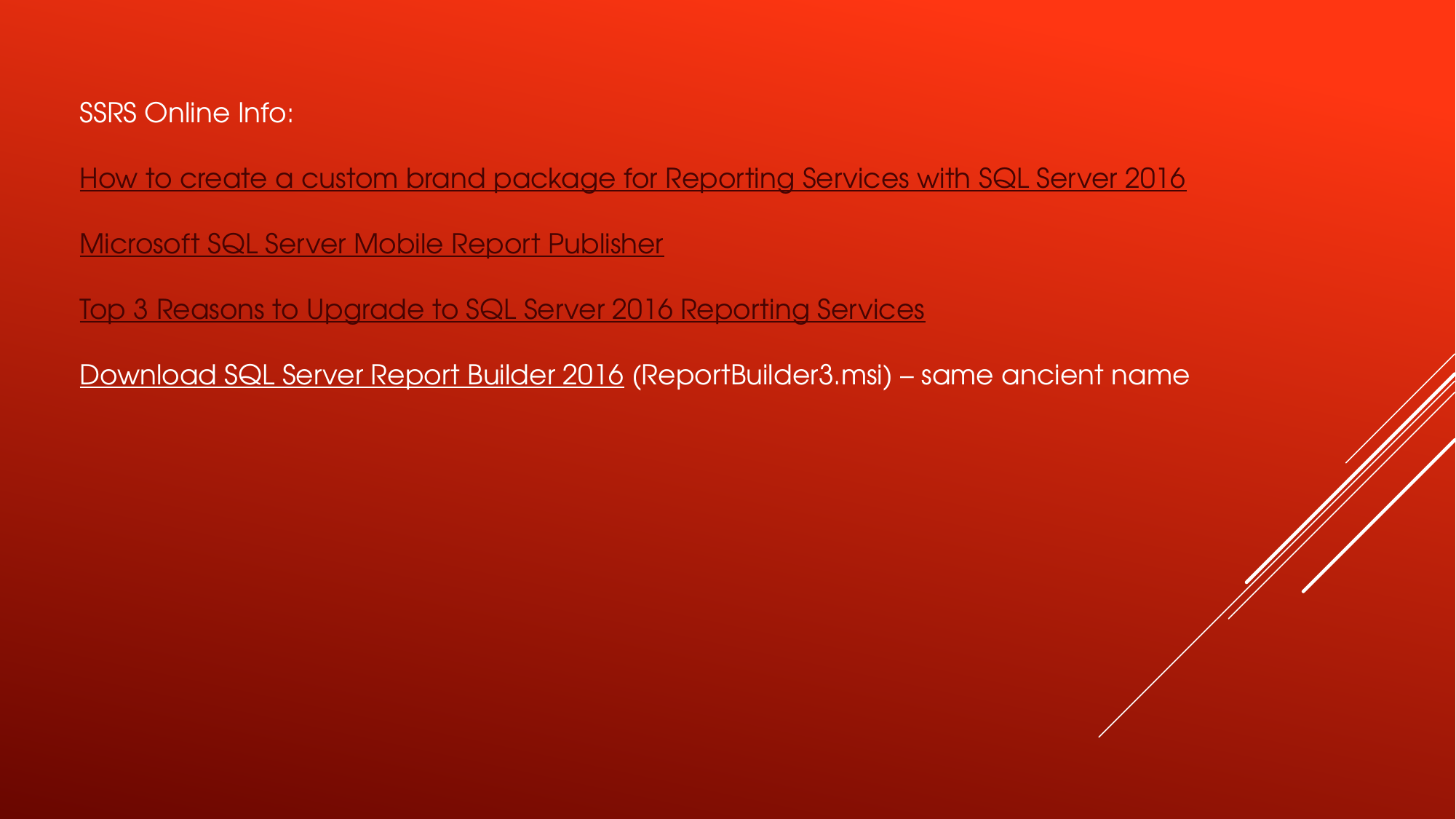

SSRS Online Info:

How to create a custom brand package for Reporting Services with SQL Server 2016

Microsoft SQL Server Mobile Report Publisher

Top 3 Reasons to Upgrade to SQL Server 2016 Reporting Services

Download SQL Server Report Builder 2016 (ReportBuilder3.msi) – same ancient name